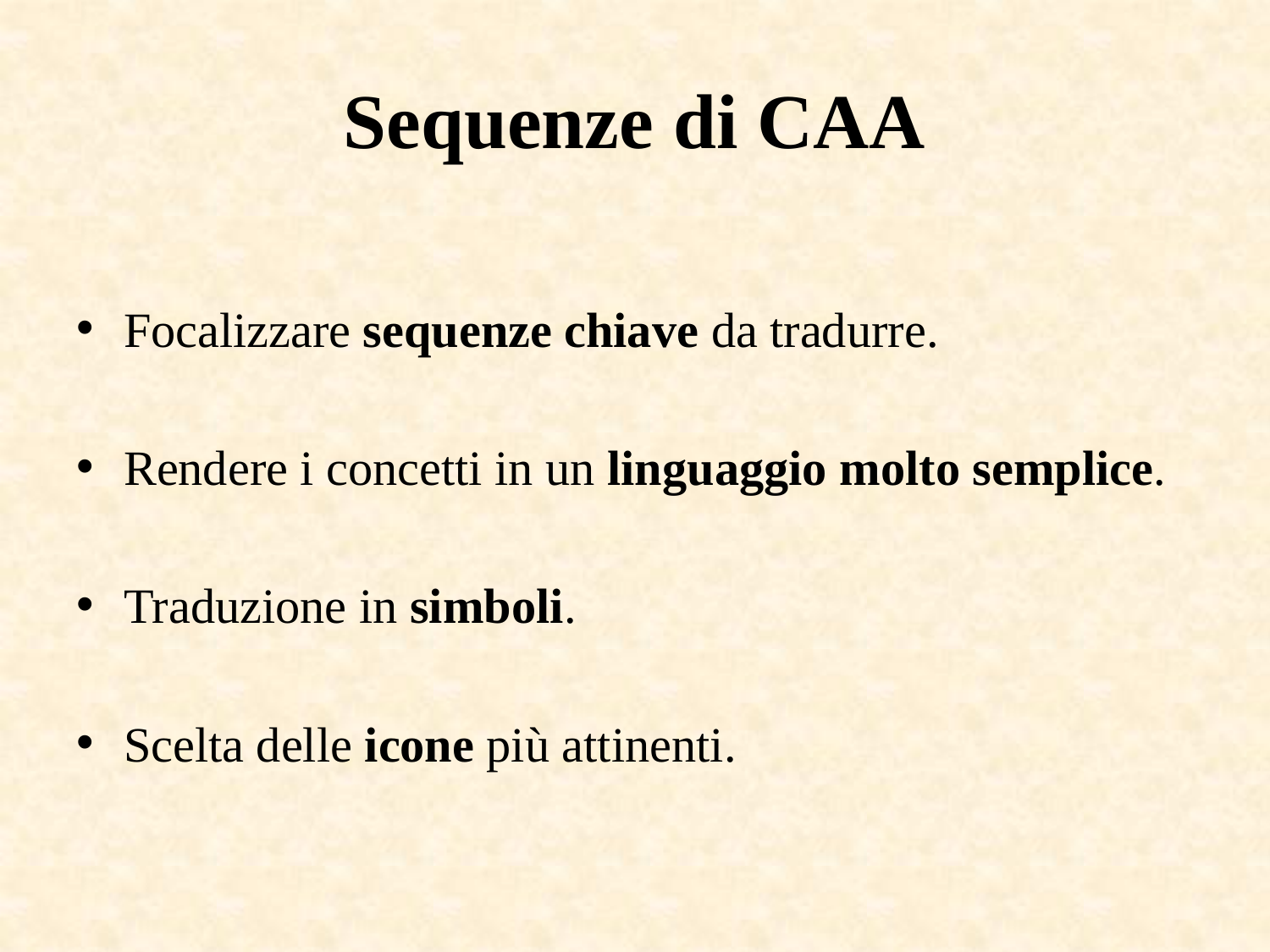

# Sequenze di CAA

Focalizzare sequenze chiave da tradurre.

Rendere i concetti in un linguaggio molto semplice.

Traduzione in simboli.

Scelta delle icone più attinenti.